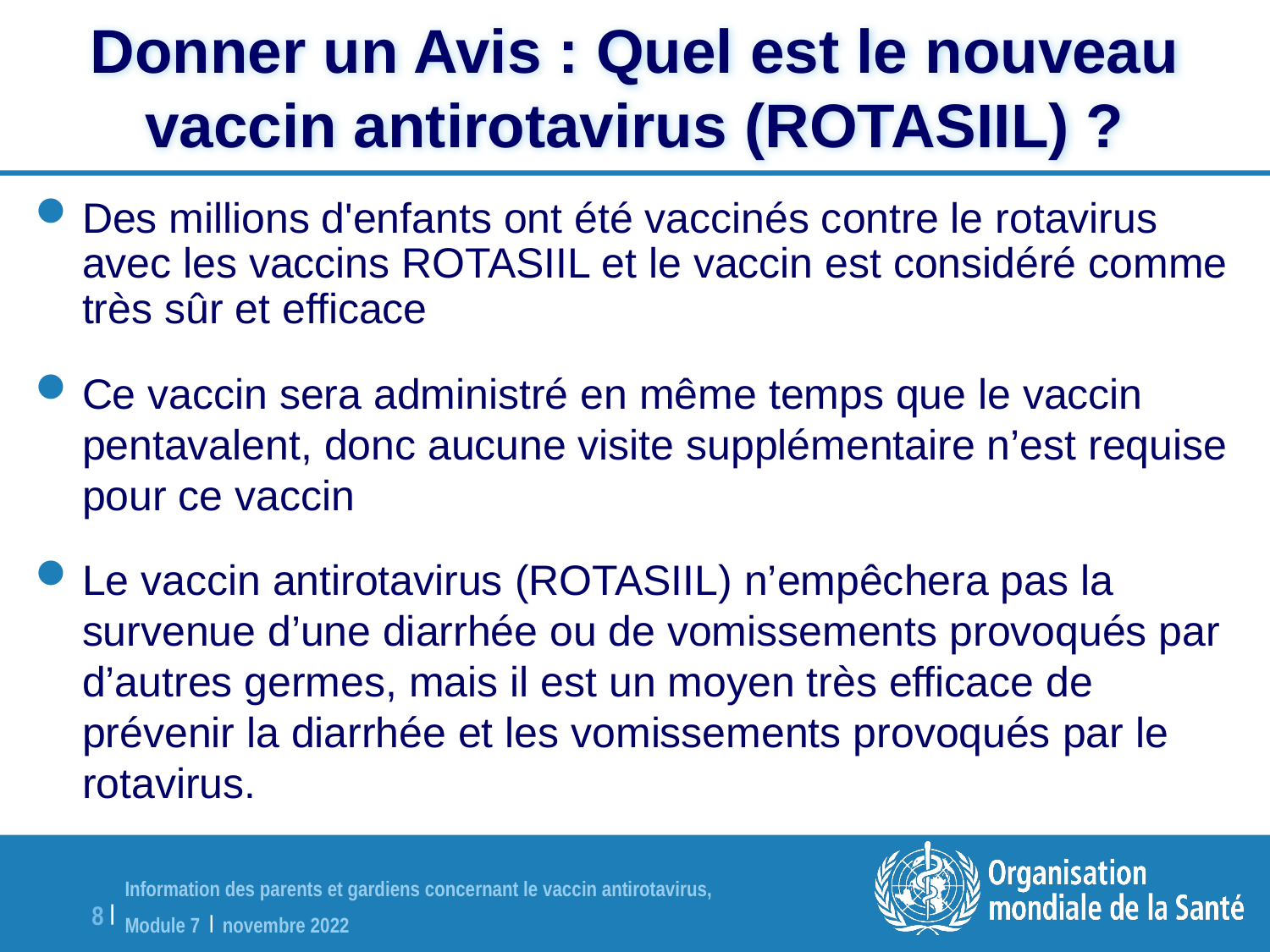

Donner un Avis : Quel est le nouveau vaccin antirotavirus (ROTASIIL) ?
Des millions d'enfants ont été vaccinés contre le rotavirus avec les vaccins ROTASIIL et le vaccin est considéré comme très sûr et efficace
Ce vaccin sera administré en même temps que le vaccin pentavalent, donc aucune visite supplémentaire n’est requise pour ce vaccin
Le vaccin antirotavirus (ROTASIIL) n’empêchera pas la survenue d’une diarrhée ou de vomissements provoqués par d’autres germes, mais il est un moyen très efficace de prévenir la diarrhée et les vomissements provoqués par le rotavirus.